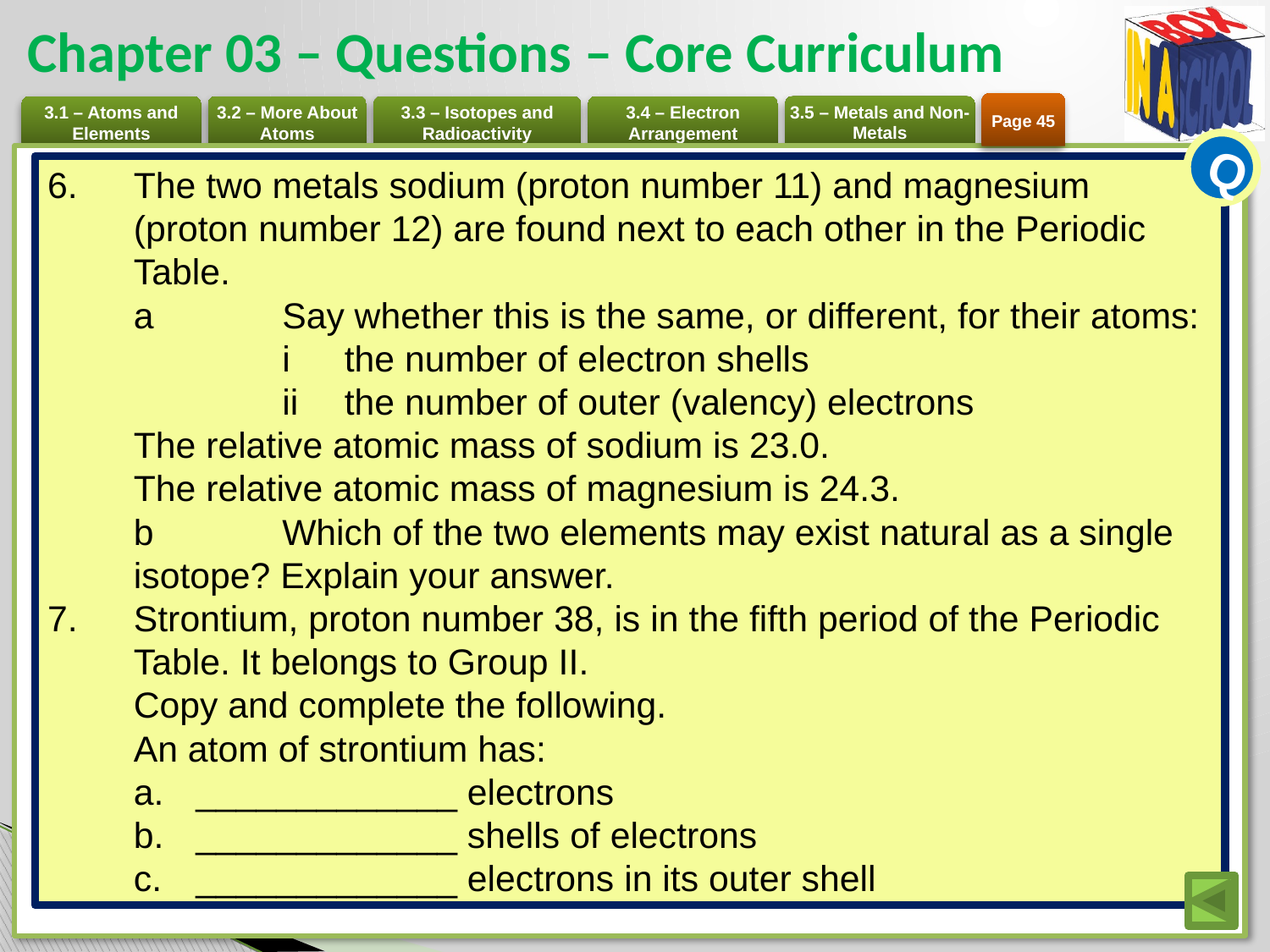

# Chapter 03 – Questions – Core Curriculum
Page 45
Q
The two metals sodium (proton number 11) and magnesium (proton number 12) are found next to each other in the Periodic Table.
a	Say whether this is the same, or different, for their atoms:
	i 	the number of electron shells
	ii 	the number of outer (valency) electrons
The relative atomic mass of sodium is 23.0.
The relative atomic mass of magnesium is 24.3.
b	Which of the two elements may exist natural as a single isotope? Explain your answer.
Strontium, proton number 38, is in the fifth period of the Periodic Table. It belongs to Group II.
Copy and complete the following.
An atom of strontium has:
_____________ electrons
_____________ shells of electrons
_____________ electrons in its outer shell